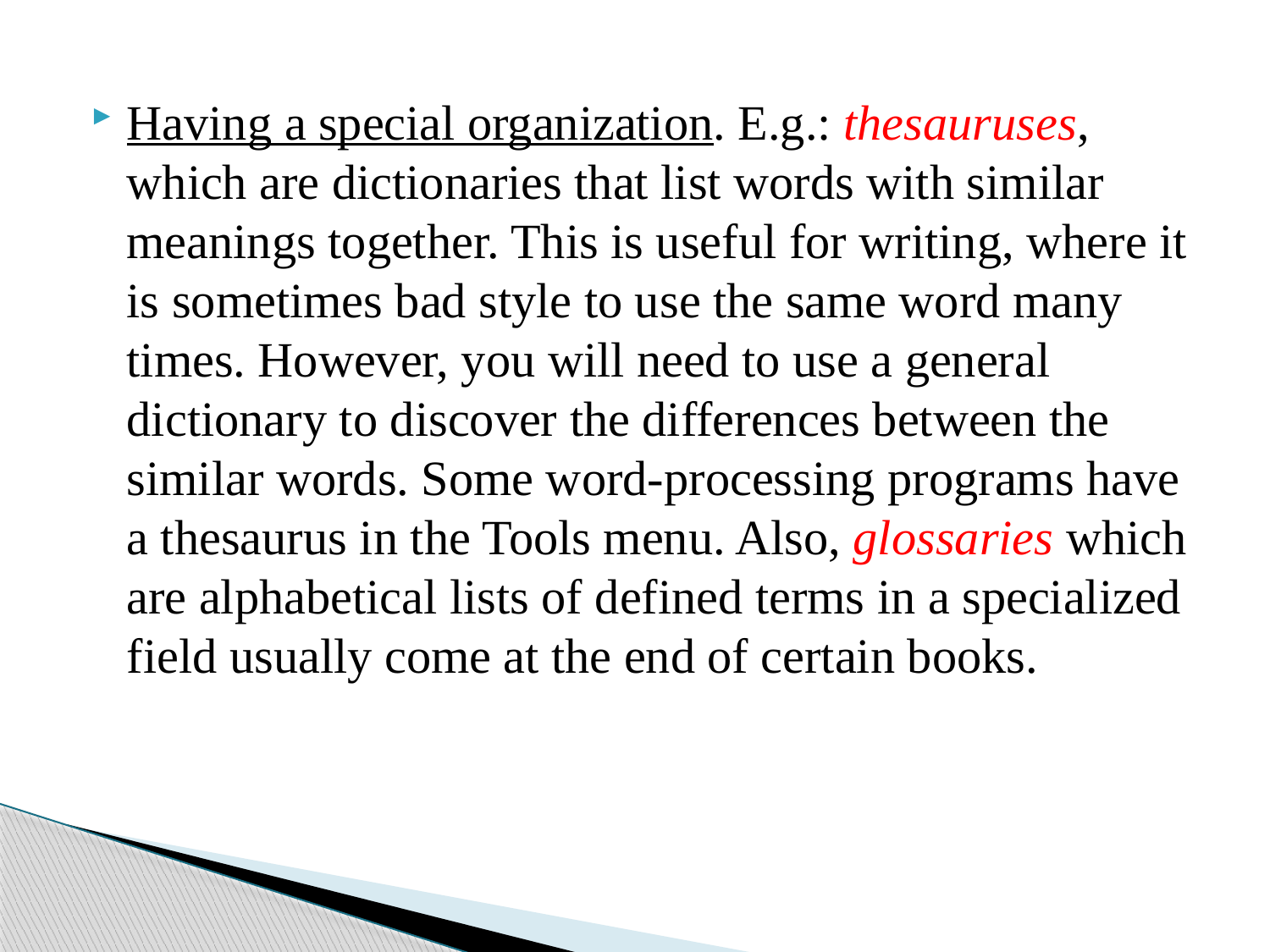

Having a special organization. E.g.: thesauruses, which are dictionaries that list words with similar meanings together. This is useful for writing, where it is sometimes bad style to use the same word many times. However, you will need to use a general dictionary to discover the differences between the similar words. Some word-processing programs have a thesaurus in the Tools menu. Also, glossaries which are alphabetical lists of defined terms in a specialized field usually come at the end of certain books.